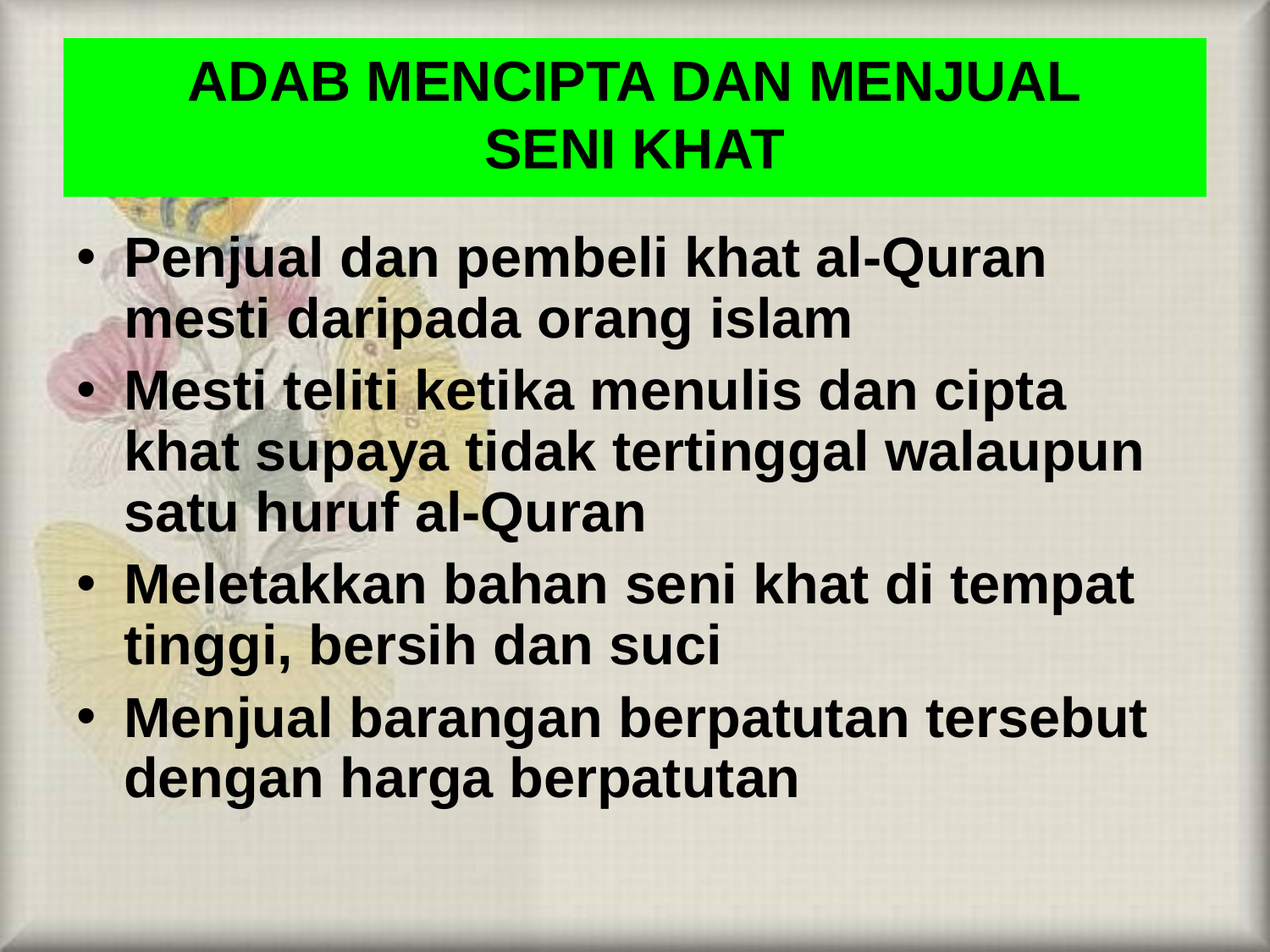

# ADAB MENCIPTA DAN MENJUAL SENI KHAT
Penjual dan pembeli khat al-Quran mesti daripada orang islam
Mesti teliti ketika menulis dan cipta khat supaya tidak tertinggal walaupun satu huruf al-Quran
Meletakkan bahan seni khat di tempat tinggi, bersih dan suci
Menjual barangan berpatutan tersebut dengan harga berpatutan